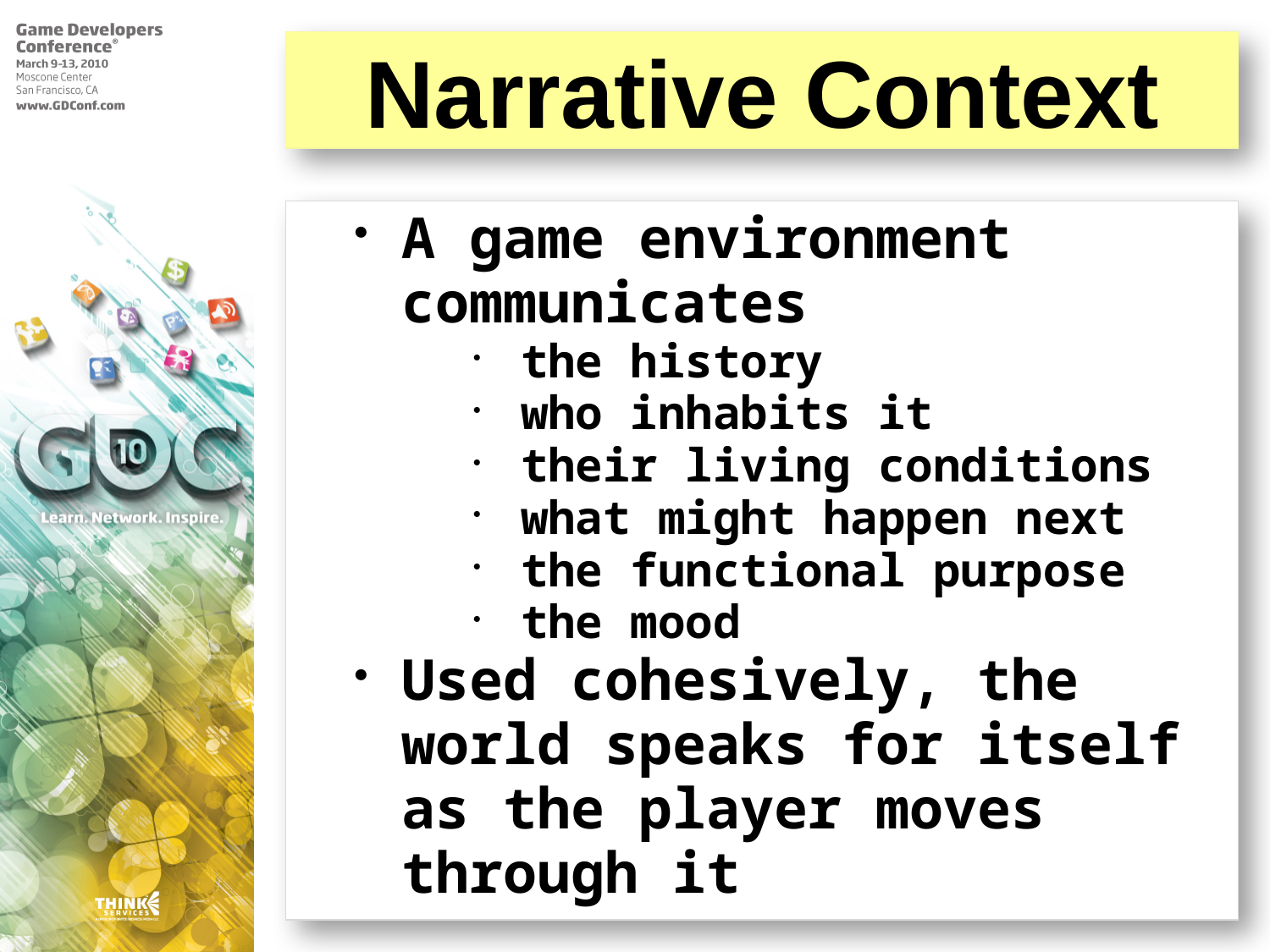

# Narrative Context
A game environment communicates
the history
who inhabits it
their living conditions
what might happen next
the functional purpose
the mood
Used cohesively, the world speaks for itself as the player moves through it